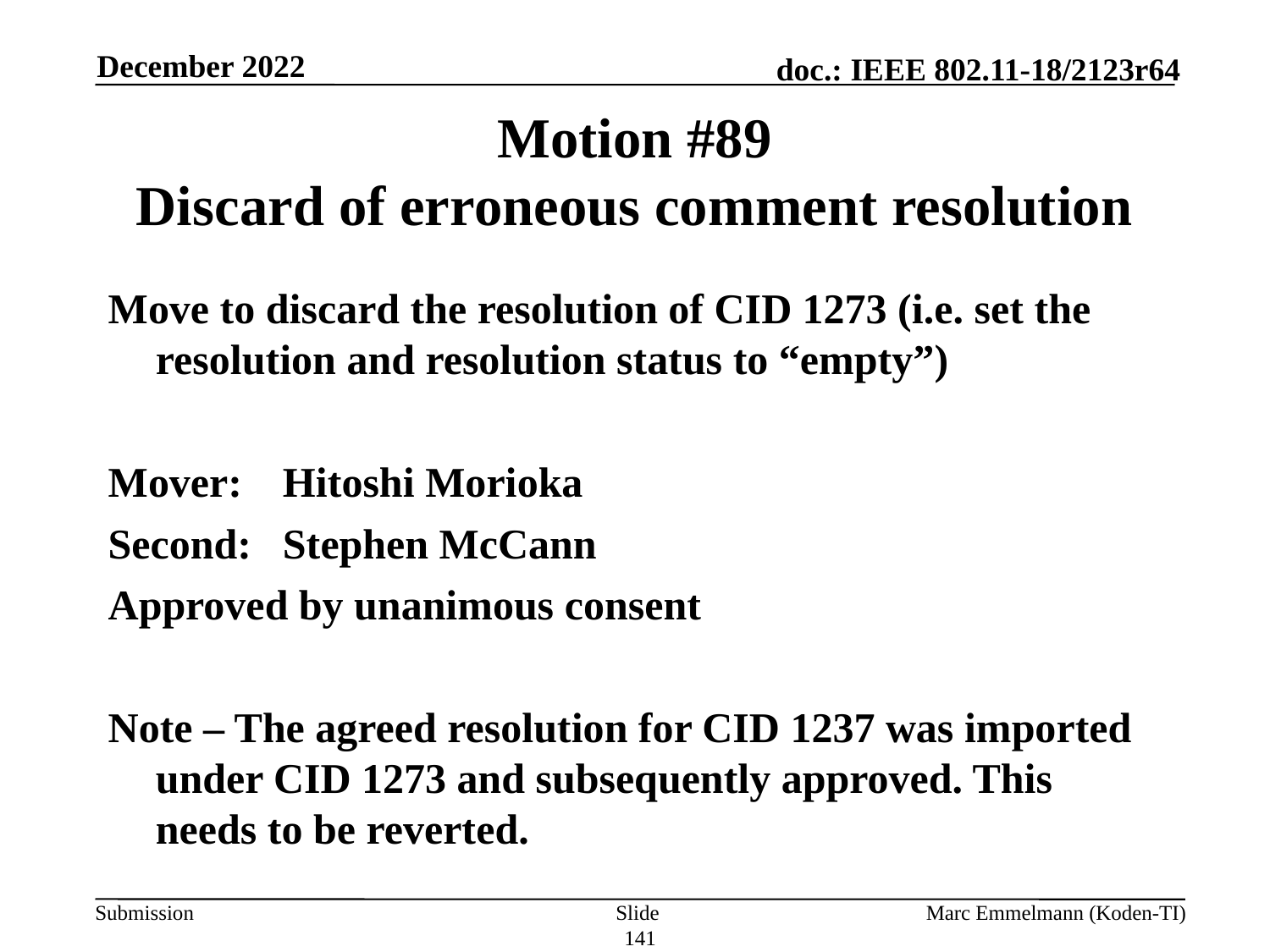

December 2022
# Motion #89 Discard of erroneous comment resolution
Move to discard the resolution of CID 1273 (i.e. set the resolution and resolution status to “empty”)

Mover:	Hitoshi Morioka
Second:	Stephen McCann
Approved by unanimous consent

Note – The agreed resolution for CID 1237 was imported under CID 1273 and subsequently approved. This needs to be reverted.
Slide 141
Marc Emmelmann (Koden-TI)